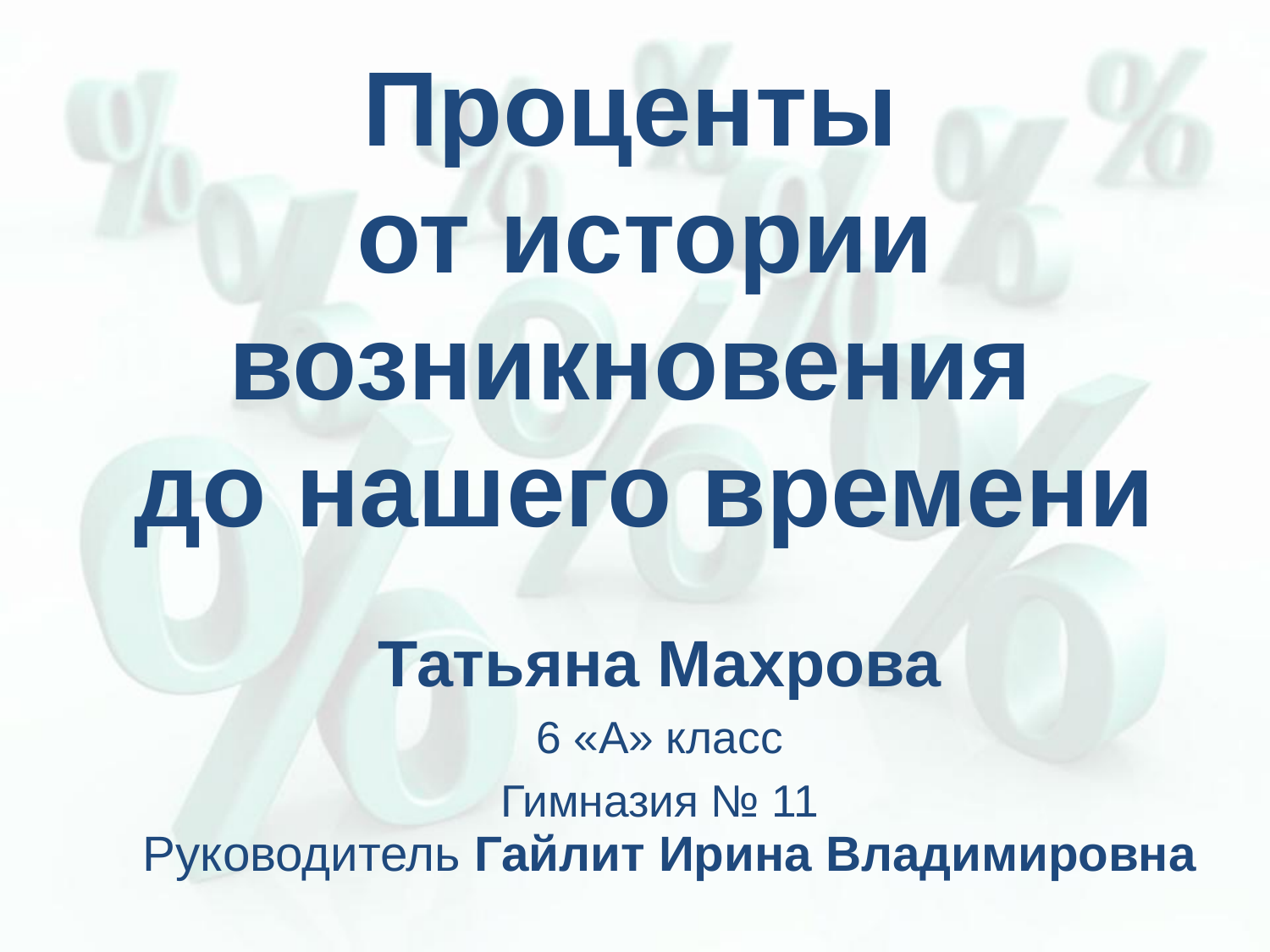

# Проценты от истории возникновения до нашего времени
Татьяна Махрова
6 «А» класс
Гимназия № 11

Руководитель Гайлит Ирина Владимировна